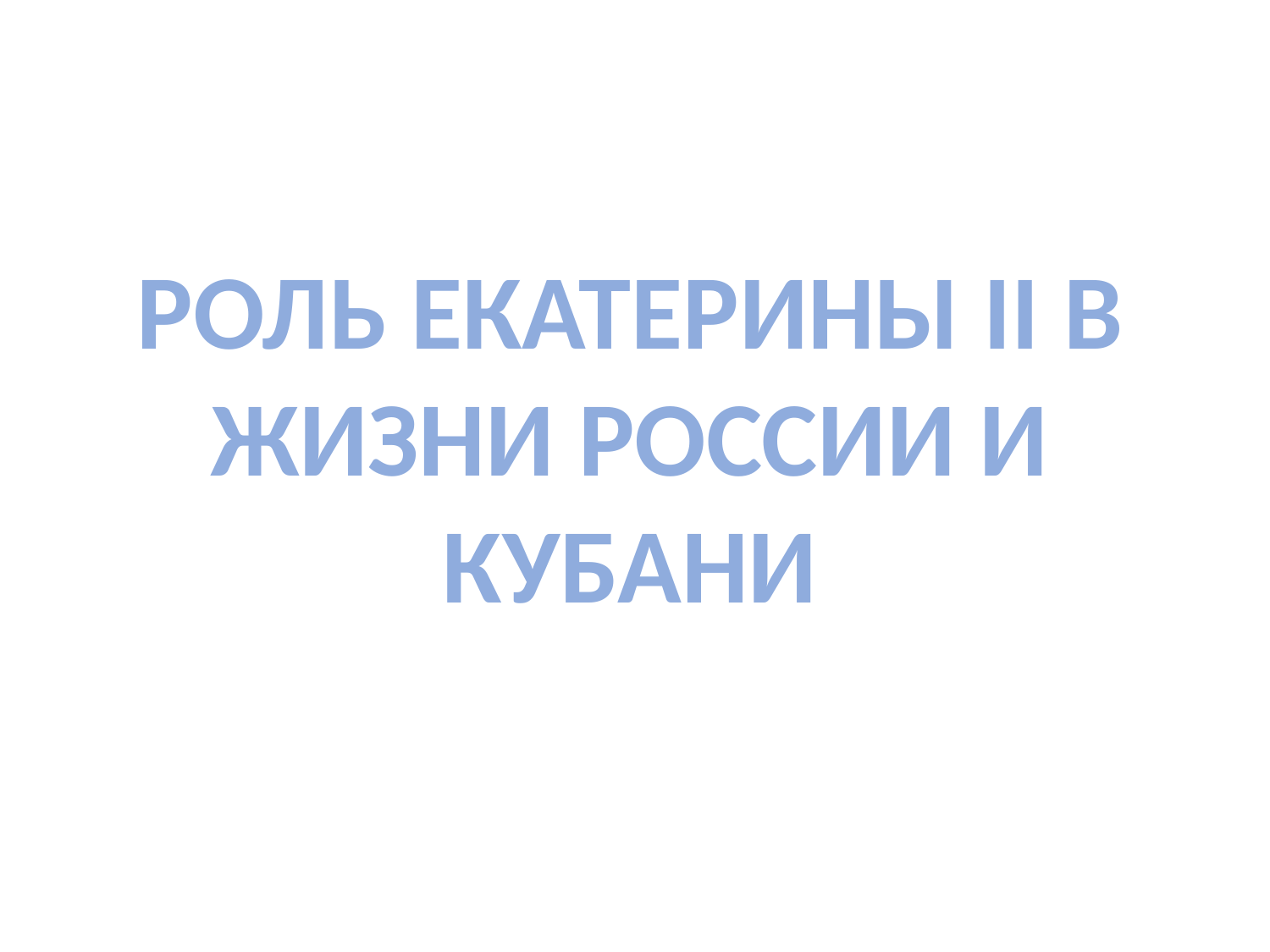

Роль Екатерины II в жизни России и Кубани